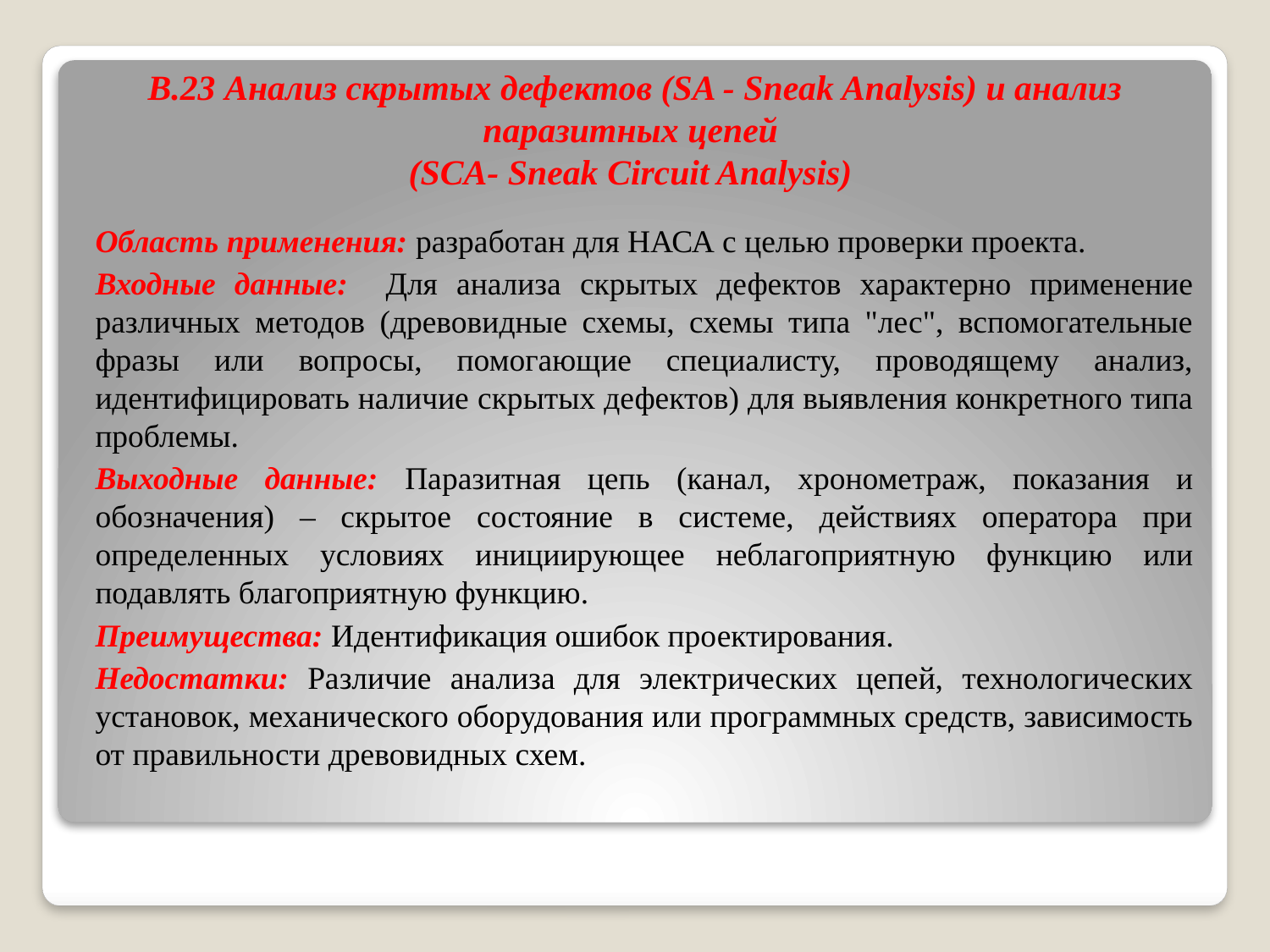

# B.23 Анализ скрытых дефектов (SA - Sneak Analysis) и анализ паразитных цепей (SCA- Sneak Circuit Analysis)
Область применения: разработан для НАСА с целью проверки проекта.
Входные данные:  Для анализа скрытых дефектов характерно применение различных методов (древовидные схемы, схемы типа "лес", вспомогательные фразы или вопросы, помогающие специалисту, проводящему анализ, идентифицировать наличие скрытых дефектов) для выявления конкретного типа проблемы.
Выходные данные: Паразитная цепь (канал, хронометраж, показания и обозначения) – скрытое состояние в системе, действиях оператора при определенных условиях инициирующее неблагоприятную функцию или подавлять благоприятную функцию.
Преимущества: Идентификация ошибок проектирования.
Недостатки: Различие анализа для электрических цепей, технологических установок, механического оборудования или программных средств, зависимость от правильности древовидных схем.